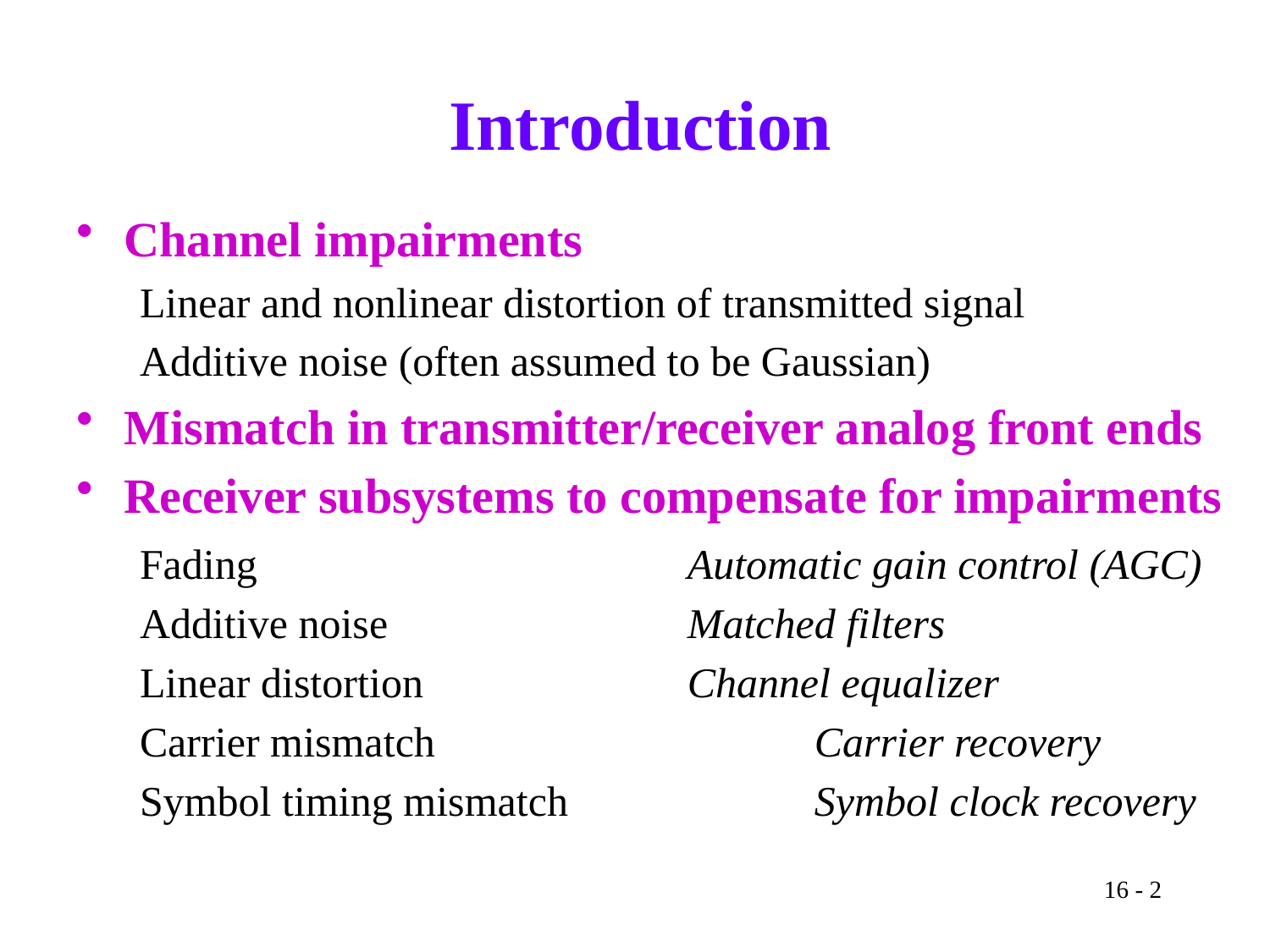

# Introduction
Channel impairments
Linear and nonlinear distortion of transmitted signal
Additive noise (often assumed to be Gaussian)
Mismatch in transmitter/receiver analog front ends
Receiver subsystems to compensate for impairments
Fading				Automatic gain control (AGC)
Additive noise			Matched filters
Linear distortion			Channel equalizer
Carrier mismatch			Carrier recovery
Symbol timing mismatch		Symbol clock recovery

16 - 2